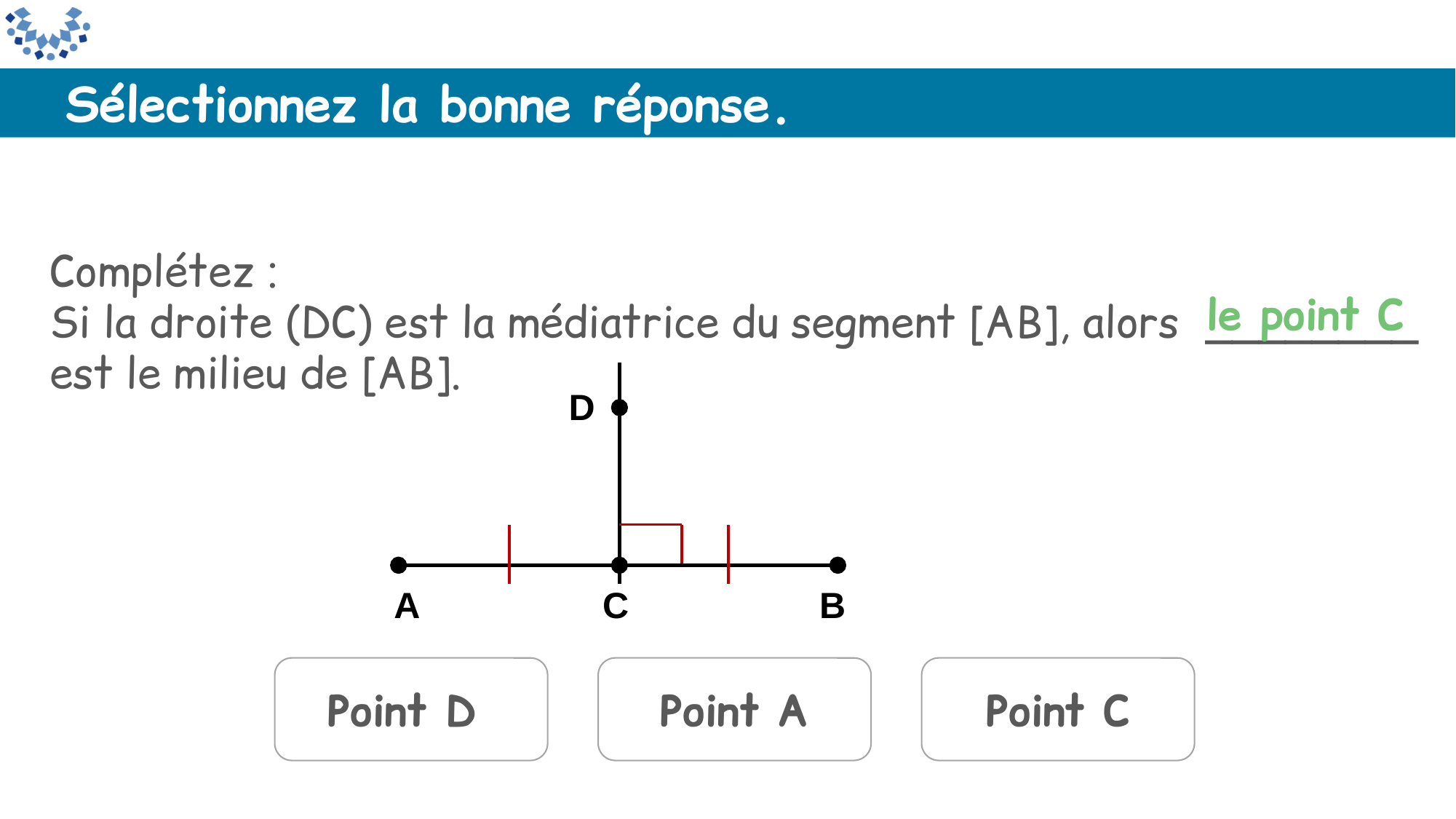

Sélectionnez la bonne réponse.
Complétez :
Si la droite (DC) est la médiatrice du segment [AB], alors  ________
est le milieu de [AB].
le point C
D

A
C
B

Point D
Point A
Point C